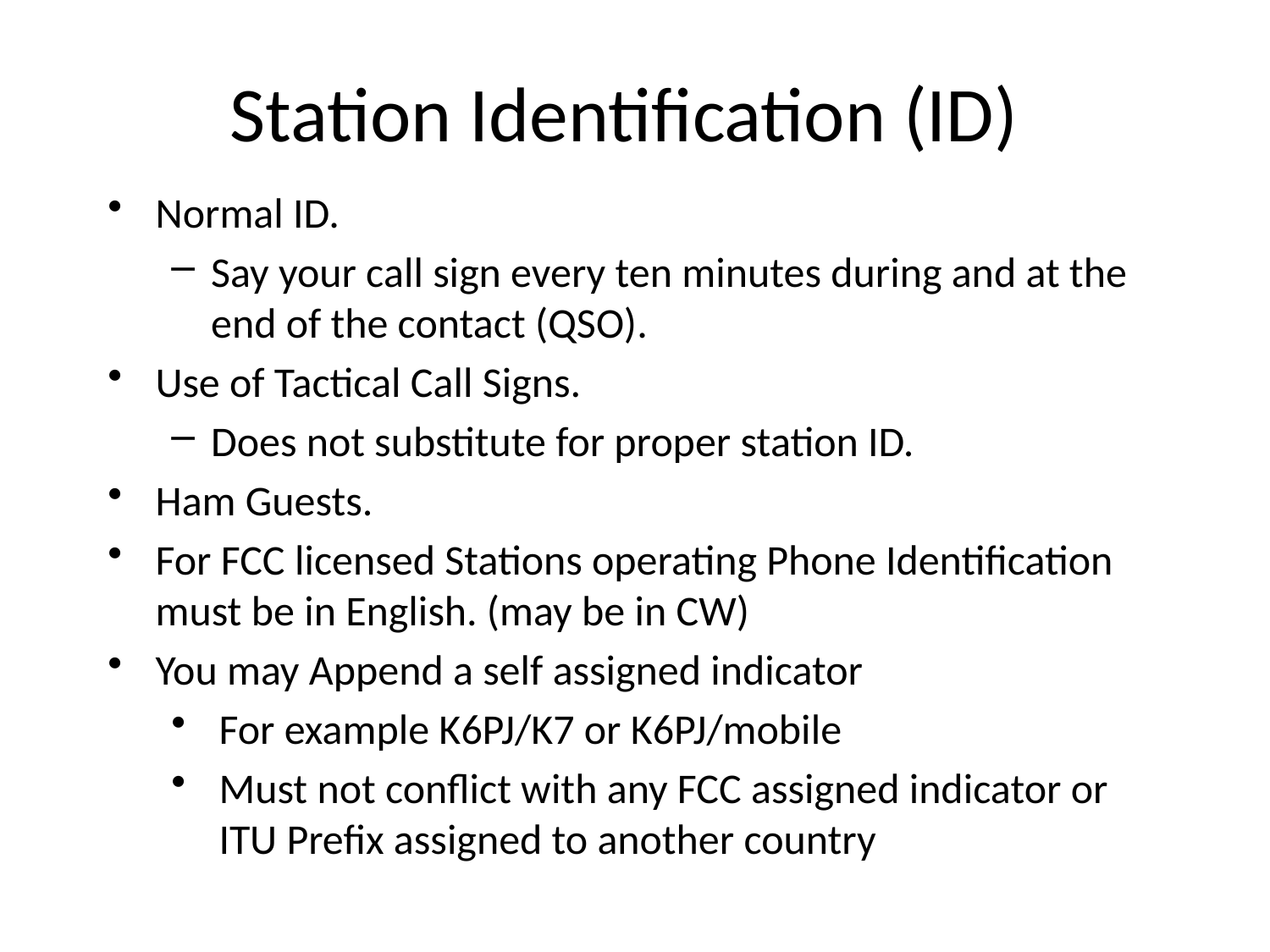

Station Identification (ID)
Normal ID.
Say your call sign every ten minutes during and at the end of the contact (QSO).
Use of Tactical Call Signs.
Does not substitute for proper station ID.
Ham Guests.
For FCC licensed Stations operating Phone Identification must be in English. (may be in CW)
You may Append a self assigned indicator
For example K6PJ/K7 or K6PJ/mobile
Must not conflict with any FCC assigned indicator or ITU Prefix assigned to another country